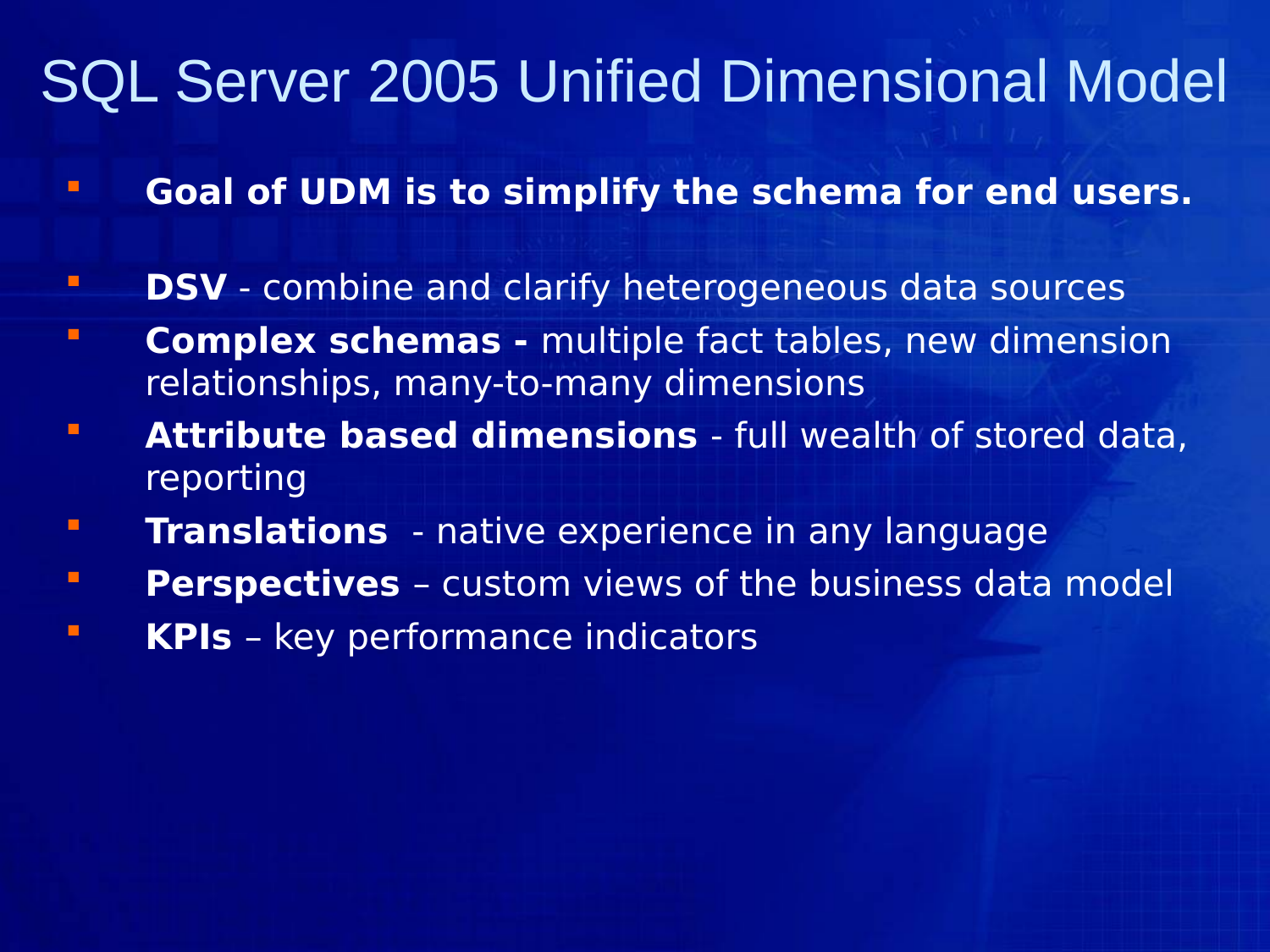

# SQL Server 2005 Unified Dimensional Model
Goal of UDM is to simplify the schema for end users.
DSV - combine and clarify heterogeneous data sources
Complex schemas - multiple fact tables, new dimension relationships, many-to-many dimensions
Attribute based dimensions - full wealth of stored data, reporting
Translations  - native experience in any language
Perspectives – custom views of the business data model
KPIs – key performance indicators